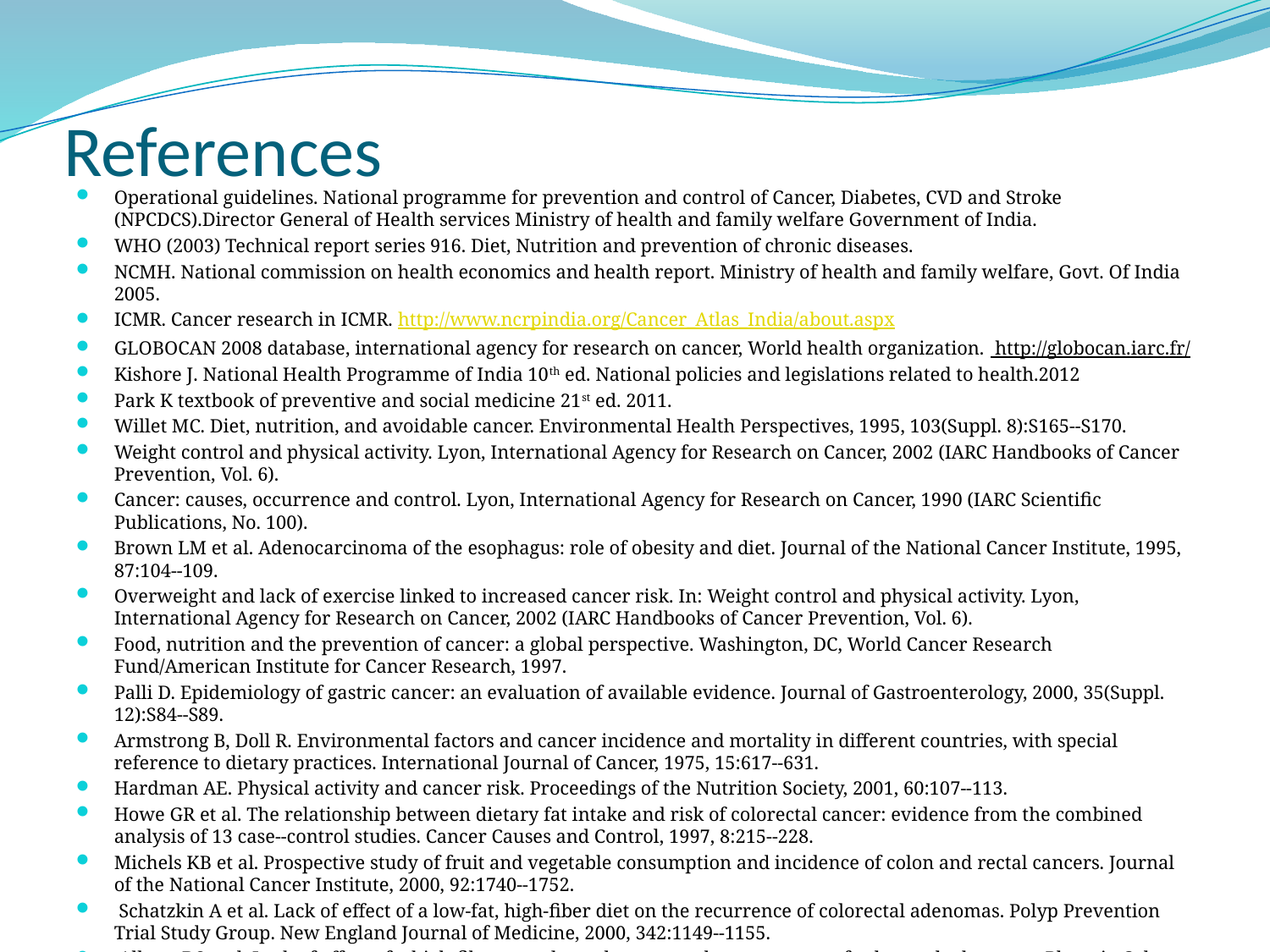

# References
Operational guidelines. National programme for prevention and control of Cancer, Diabetes, CVD and Stroke (NPCDCS).Director General of Health services Ministry of health and family welfare Government of India.
WHO (2003) Technical report series 916. Diet, Nutrition and prevention of chronic diseases.
NCMH. National commission on health economics and health report. Ministry of health and family welfare, Govt. Of India 2005.
ICMR. Cancer research in ICMR. http://www.ncrpindia.org/Cancer_Atlas_India/about.aspx
GLOBOCAN 2008 database, international agency for research on cancer, World health organization.  http://globocan.iarc.fr/
Kishore J. National Health Programme of India 10th ed. National policies and legislations related to health.2012
Park K textbook of preventive and social medicine 21st ed. 2011.
Willet MC. Diet, nutrition, and avoidable cancer. Environmental Health Perspectives, 1995, 103(Suppl. 8):S165--S170.
Weight control and physical activity. Lyon, International Agency for Research on Cancer, 2002 (IARC Handbooks of Cancer Prevention, Vol. 6).
Cancer: causes, occurrence and control. Lyon, International Agency for Research on Cancer, 1990 (IARC Scientific Publications, No. 100).
Brown LM et al. Adenocarcinoma of the esophagus: role of obesity and diet. Journal of the National Cancer Institute, 1995, 87:104--109.
Overweight and lack of exercise linked to increased cancer risk. In: Weight control and physical activity. Lyon, International Agency for Research on Cancer, 2002 (IARC Handbooks of Cancer Prevention, Vol. 6).
Food, nutrition and the prevention of cancer: a global perspective. Washington, DC, World Cancer Research Fund/American Institute for Cancer Research, 1997.
Palli D. Epidemiology of gastric cancer: an evaluation of available evidence. Journal of Gastroenterology, 2000, 35(Suppl. 12):S84--S89.
Armstrong B, Doll R. Environmental factors and cancer incidence and mortality in different countries, with special reference to dietary practices. International Journal of Cancer, 1975, 15:617--631.
Hardman AE. Physical activity and cancer risk. Proceedings of the Nutrition Society, 2001, 60:107--113.
Howe GR et al. The relationship between dietary fat intake and risk of colorectal cancer: evidence from the combined analysis of 13 case--control studies. Cancer Causes and Control, 1997, 8:215--228.
Michels KB et al. Prospective study of fruit and vegetable consumption and incidence of colon and rectal cancers. Journal of the National Cancer Institute, 2000, 92:1740--1752.
 Schatzkin A et al. Lack of effect of a low-fat, high-fiber diet on the recurrence of colorectal adenomas. Polyp Prevention Trial Study Group. New England Journal of Medicine, 2000, 342:1149--1155.
 AlbertsDSet al. Lack of effect of a high-fiber cereal supplement on the recurrence of colorectal adenomas. Phoenix Colon Cancer Prevention Physicians’ Network. New England Journal of Medicine, 2000, 342:1156--1162.